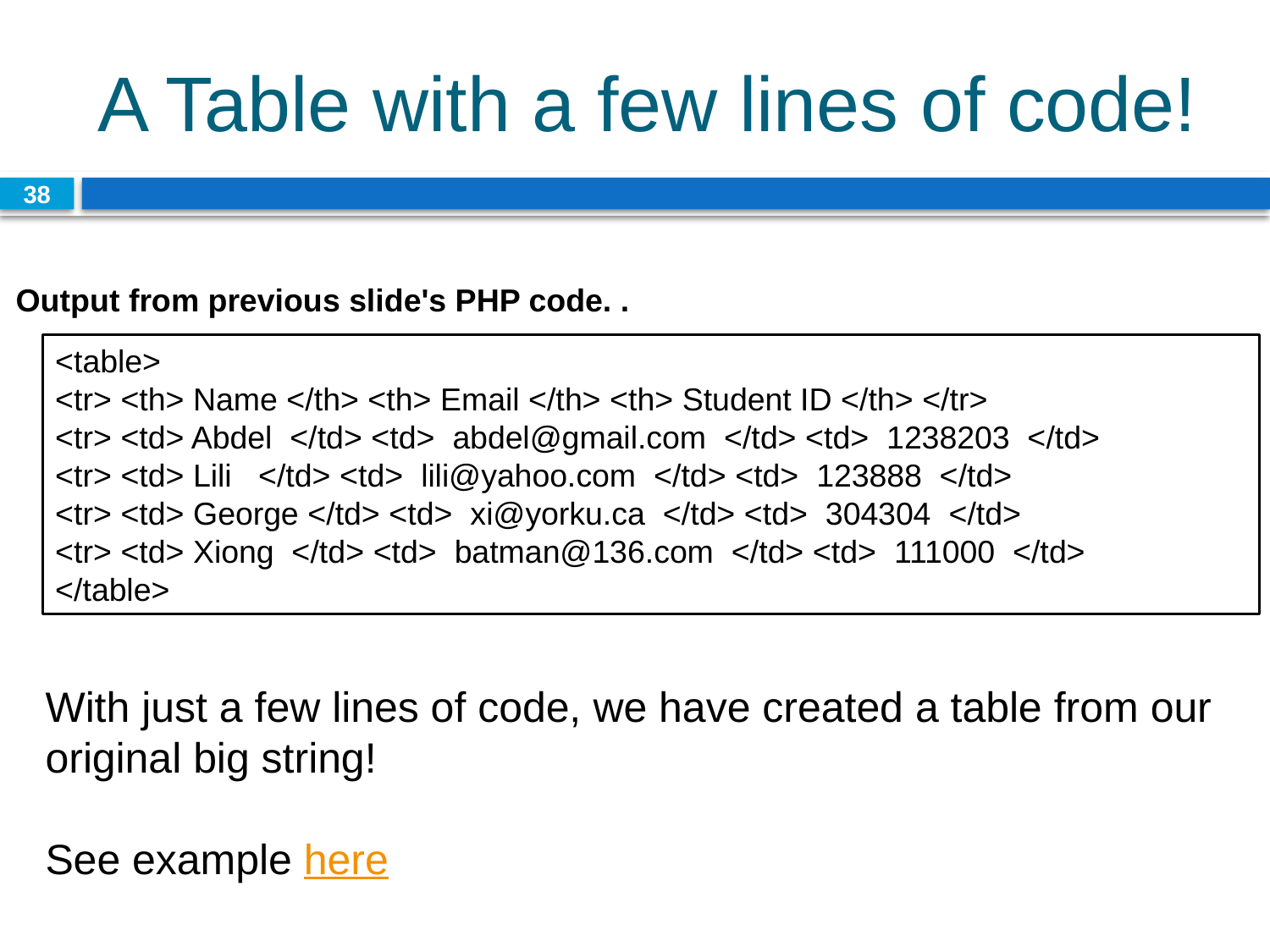

# A Table with a few lines of code!
38
Output from previous slide's PHP code. .
<table>
<tr> <th> Name </th> <th> Email </th> <th> Student ID </th> </tr>
<tr> <td> Abdel  </td> <td>  abdel@gmail.com  </td> <td>  1238203  </td>
<tr> <td> Lili   </td> <td>  lili@yahoo.com  </td> <td>  123888  </td>
<tr> <td> George </td> <td>  xi@yorku.ca  </td> <td>  304304  </td>
<tr> <td> Xiong  </td> <td>  batman@136.com  </td> <td>  111000  </td>
</table>
With just a few lines of code, we have created a table from our
original big string!

See example here